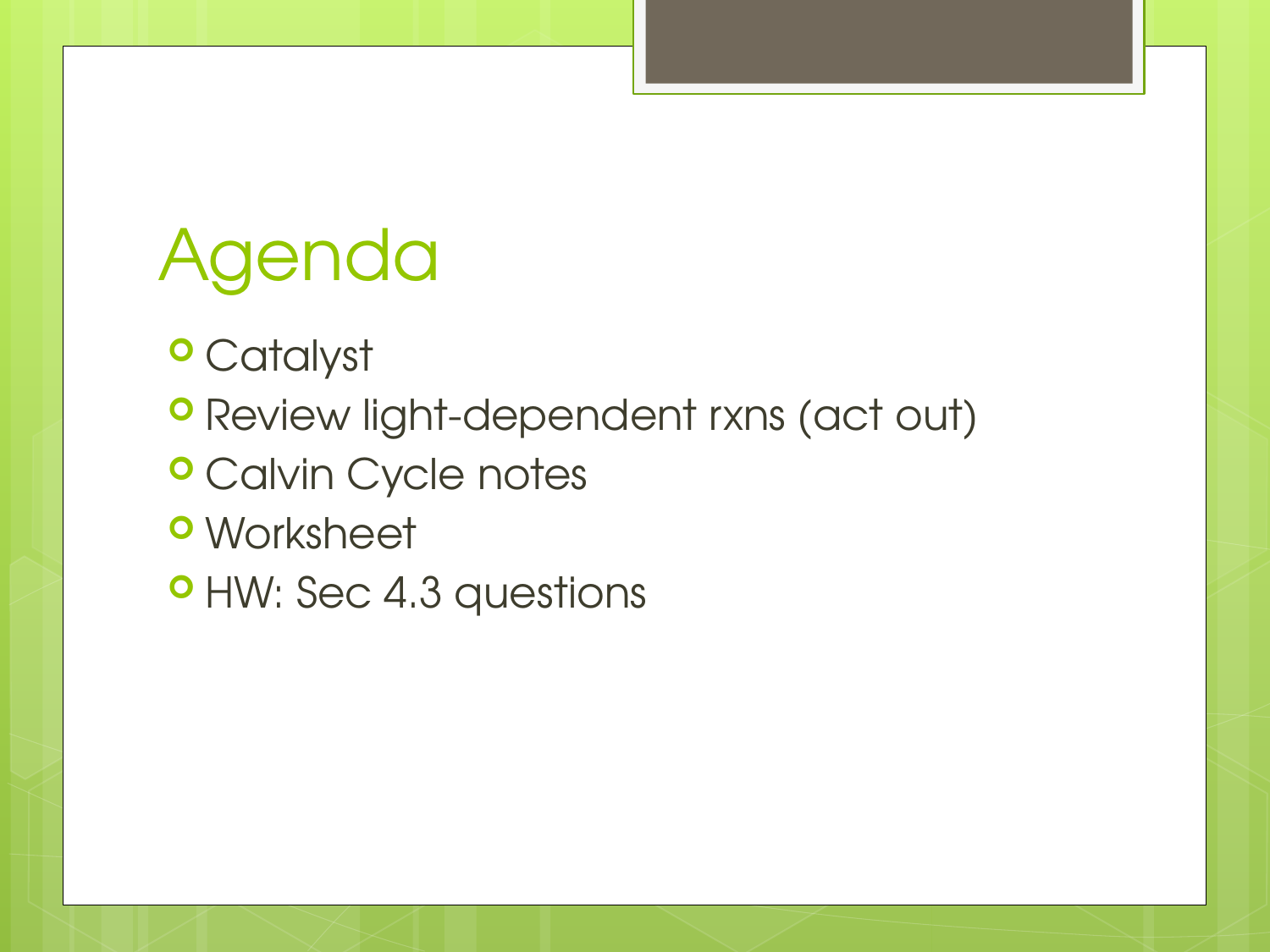

# Agenda
Catalyst
Review light-dependent rxns (act out)
Calvin Cycle notes
Worksheet
HW: Sec 4.3 questions